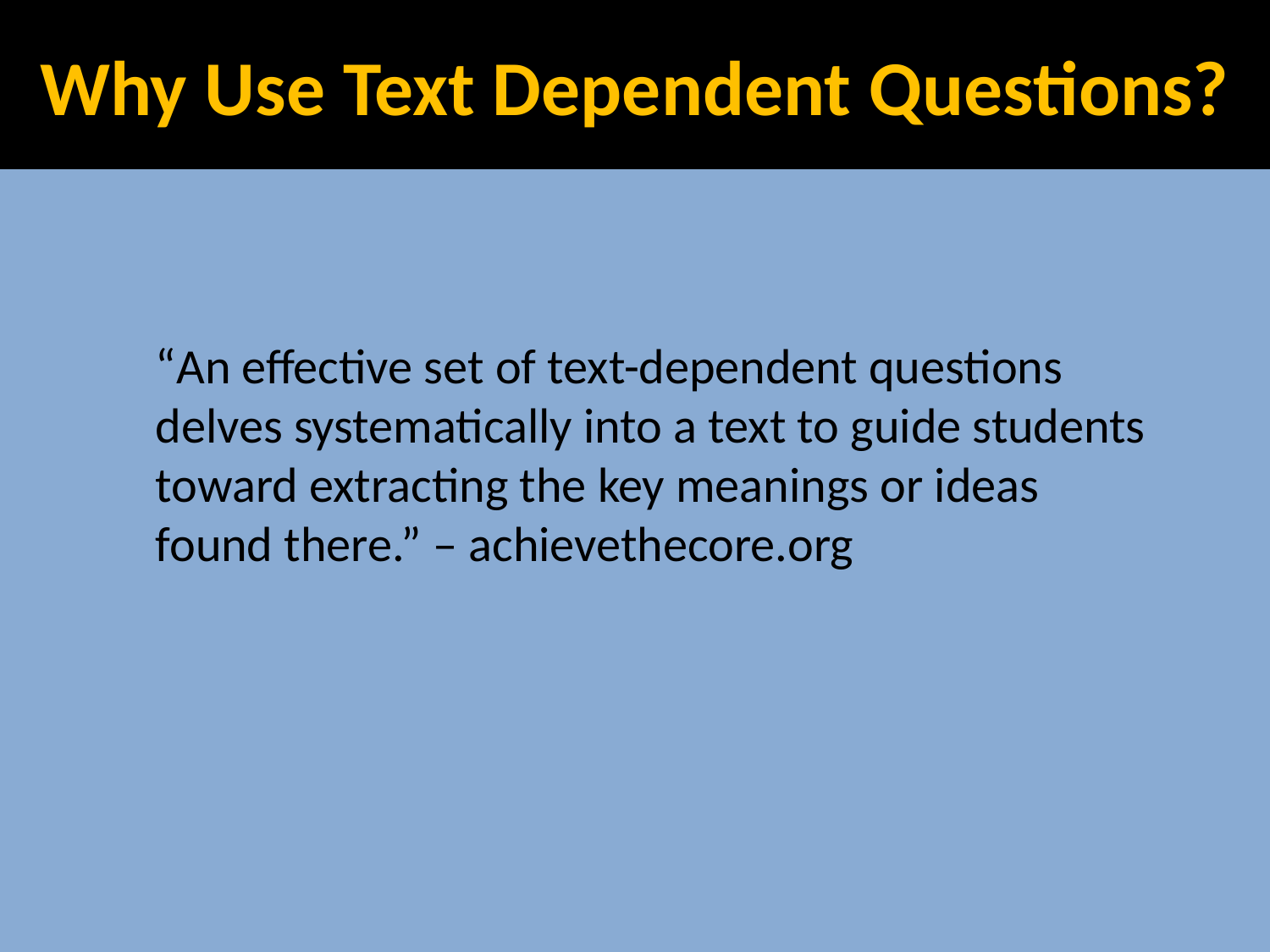

# Why Use Text Dependent Questions?
	“An effective set of text-dependent questions delves systematically into a text to guide students toward extracting the key meanings or ideas found there.” – achievethecore.org